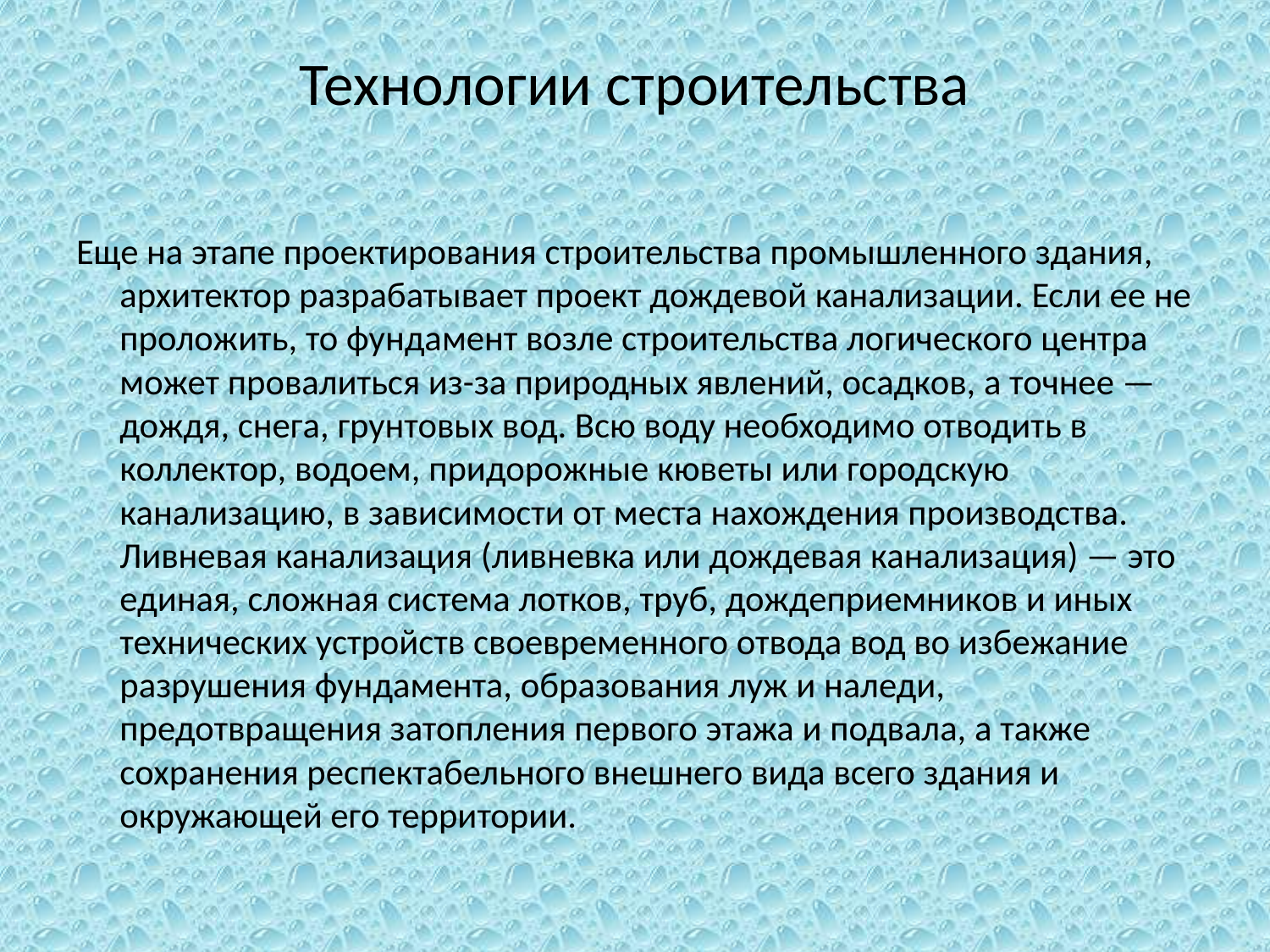

# Технологии строительства
Еще на этапе проектирования строительства промышленного здания, архитектор разрабатывает проект дождевой канализации. Если ее не проложить, то фундамент возле строительства логического центра может провалиться из-за природных явлений, осадков, а точнее — дождя, снега, грунтовых вод. Всю воду необходимо отводить в коллектор, водоем, придорожные кюветы или городскую канализацию, в зависимости от места нахождения производства. Ливневая канализация (ливневка или дождевая канализация) — это единая, сложная система лотков, труб, дождеприемников и иных технических устройств своевременного отвода вод во избежание разрушения фундамента, образования луж и наледи, предотвращения затопления первого этажа и подвала, а также сохранения респектабельного внешнего вида всего здания и окружающей его территории.